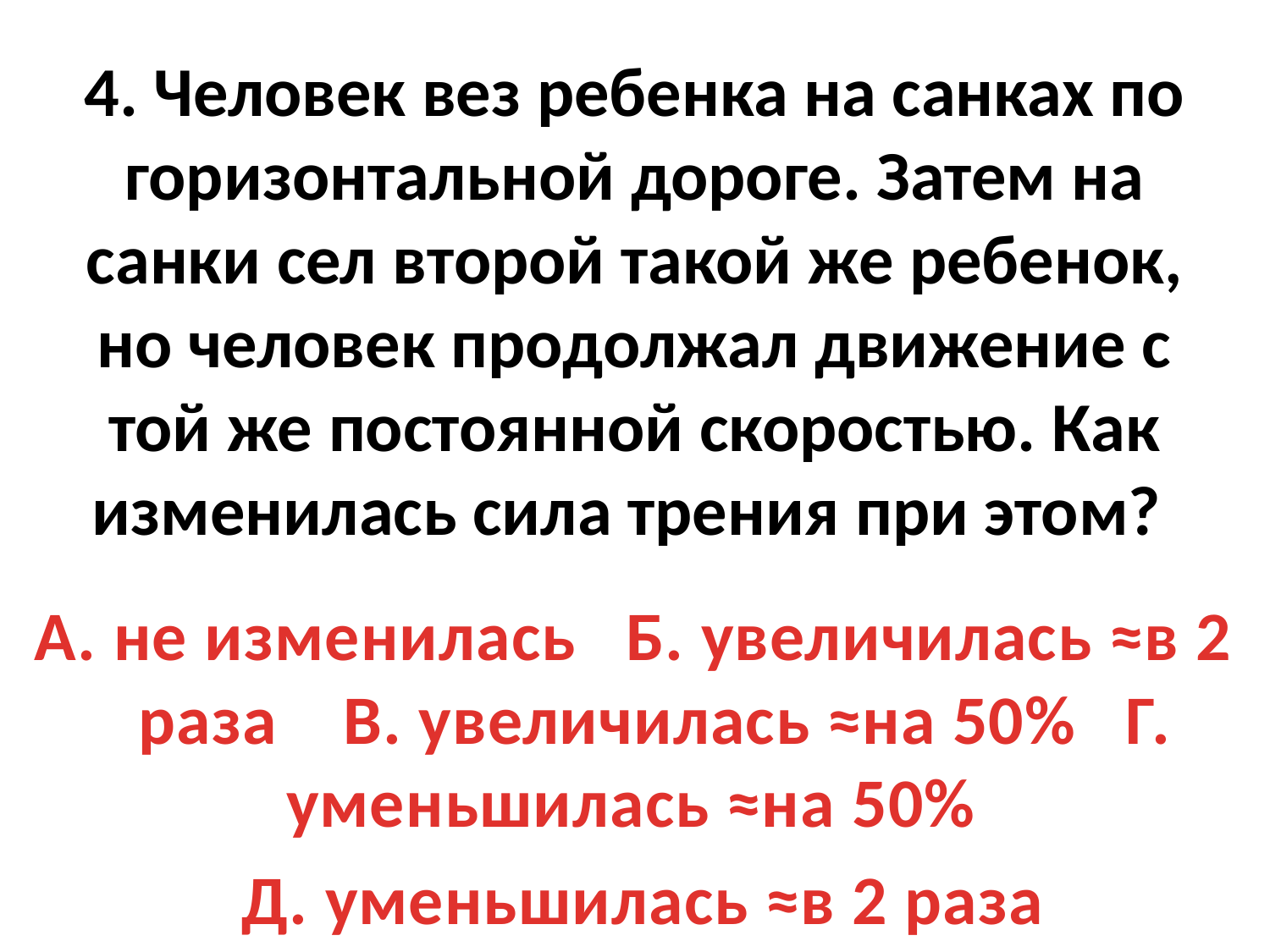

# 4. Человек вез ребенка на санках по горизонтальной дороге. Затем на санки сел второй такой же ребенок, но человек продолжал движение с той же постоянной скоростью. Как изменилась сила трения при этом?
А. не изменилась   Б. увеличилась ≈в 2 раза    В. увеличилась ≈на 50%   Г. уменьшилась ≈на 50%
 Д. уменьшилась ≈в 2 раза